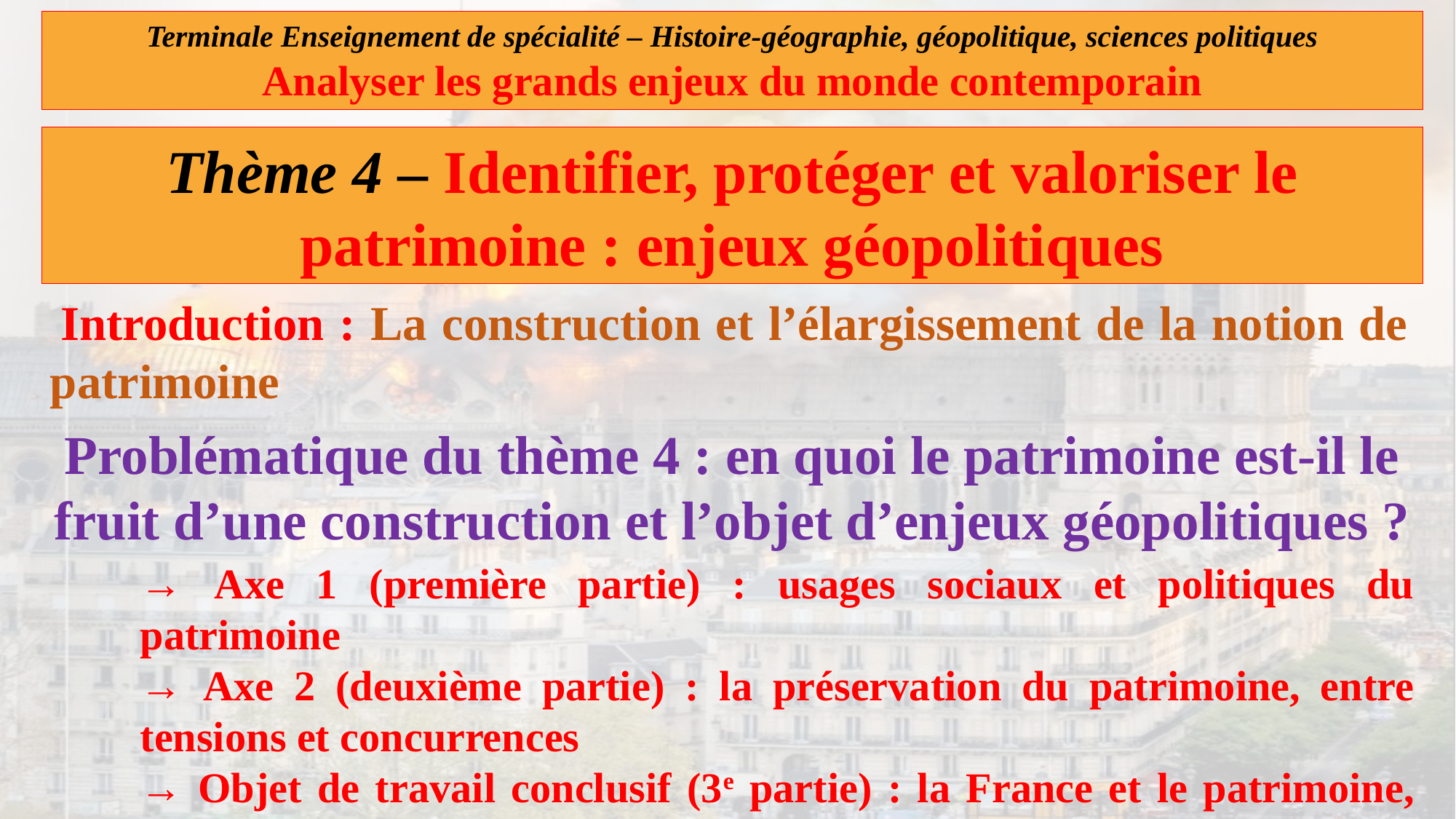

Terminale Enseignement de spécialité – Histoire-géographie, géopolitique, sciences politiques
Analyser les grands enjeux du monde contemporain
Thème 4 – Identifier, protéger et valoriser le patrimoine : enjeux géopolitiques
Introduction : La construction et l’élargissement de la notion de patrimoine
Problématique du thème 4 : en quoi le patrimoine est-il le fruit d’une construction et l’objet d’enjeux géopolitiques ?
→ Axe 1 (première partie) : usages sociaux et politiques du patrimoine
→ Axe 2 (deuxième partie) : la préservation du patrimoine, entre tensions et concurrences
→ Objet de travail conclusif (3e partie) : la France et le patrimoine, des actions majeures de valorisation et de protection